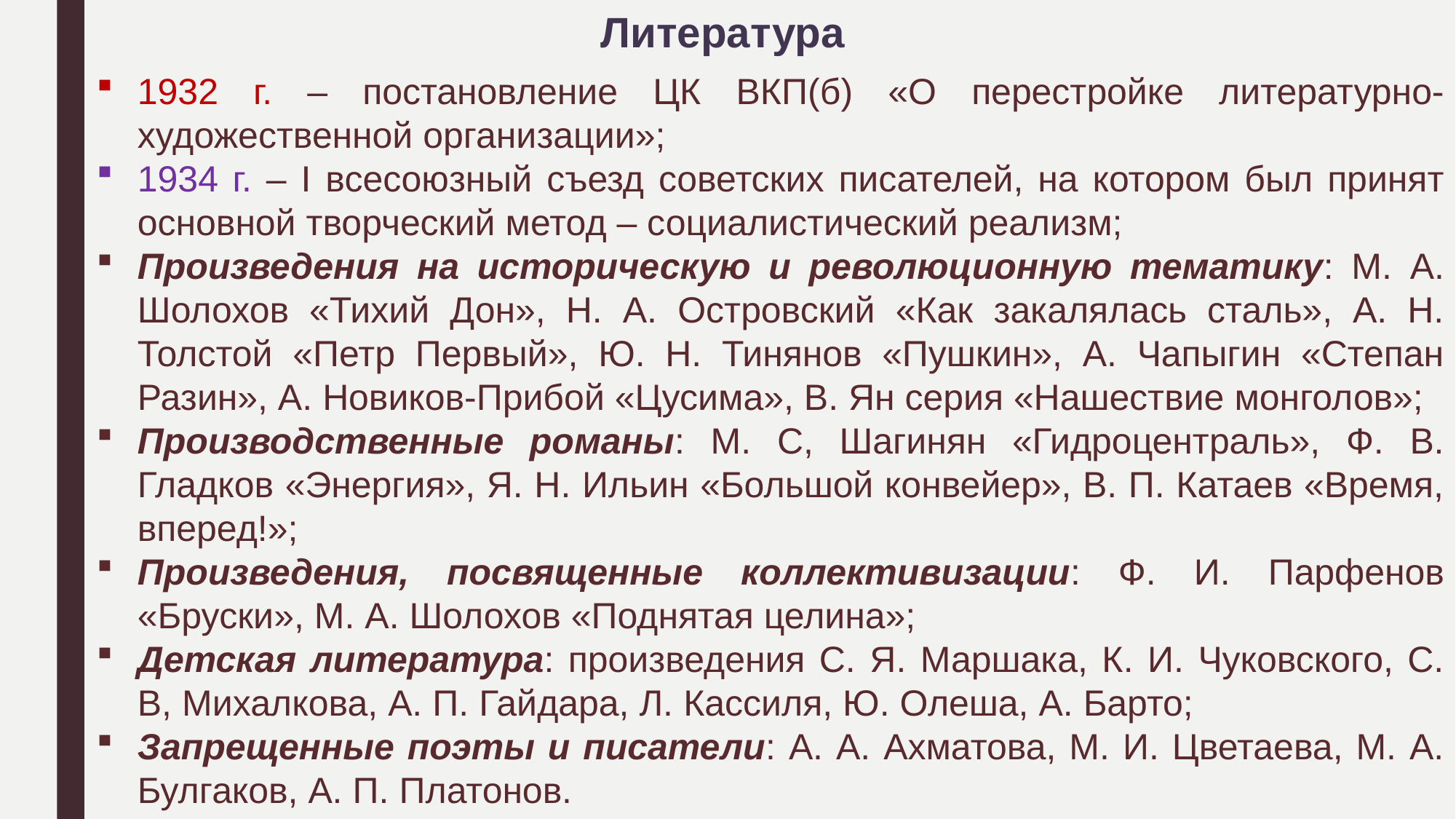

Литература
1932 г. – постановление ЦК ВКП(б) «О перестройке литературно-художественной организации»;
1934 г. – I всесоюзный съезд советских писателей, на котором был принят основной творческий метод – социалистический реализм;
Произведения на историческую и революционную тематику: М. А. Шолохов «Тихий Дон», Н. А. Островский «Как закалялась сталь», А. Н. Толстой «Петр Первый», Ю. Н. Тинянов «Пушкин», А. Чапыгин «Степан Разин», А. Новиков-Прибой «Цусима», В. Ян серия «Нашествие монголов»;
Производственные романы: М. С, Шагинян «Гидроцентраль», Ф. В. Гладков «Энергия», Я. Н. Ильин «Большой конвейер», В. П. Катаев «Время, вперед!»;
Произведения, посвященные коллективизации: Ф. И. Парфенов «Бруски», М. А. Шолохов «Поднятая целина»;
Детская литература: произведения С. Я. Маршака, К. И. Чуковского, С. В, Михалкова, А. П. Гайдара, Л. Кассиля, Ю. Олеша, А. Барто;
Запрещенные поэты и писатели: А. А. Ахматова, М. И. Цветаева, М. А. Булгаков, А. П. Платонов.